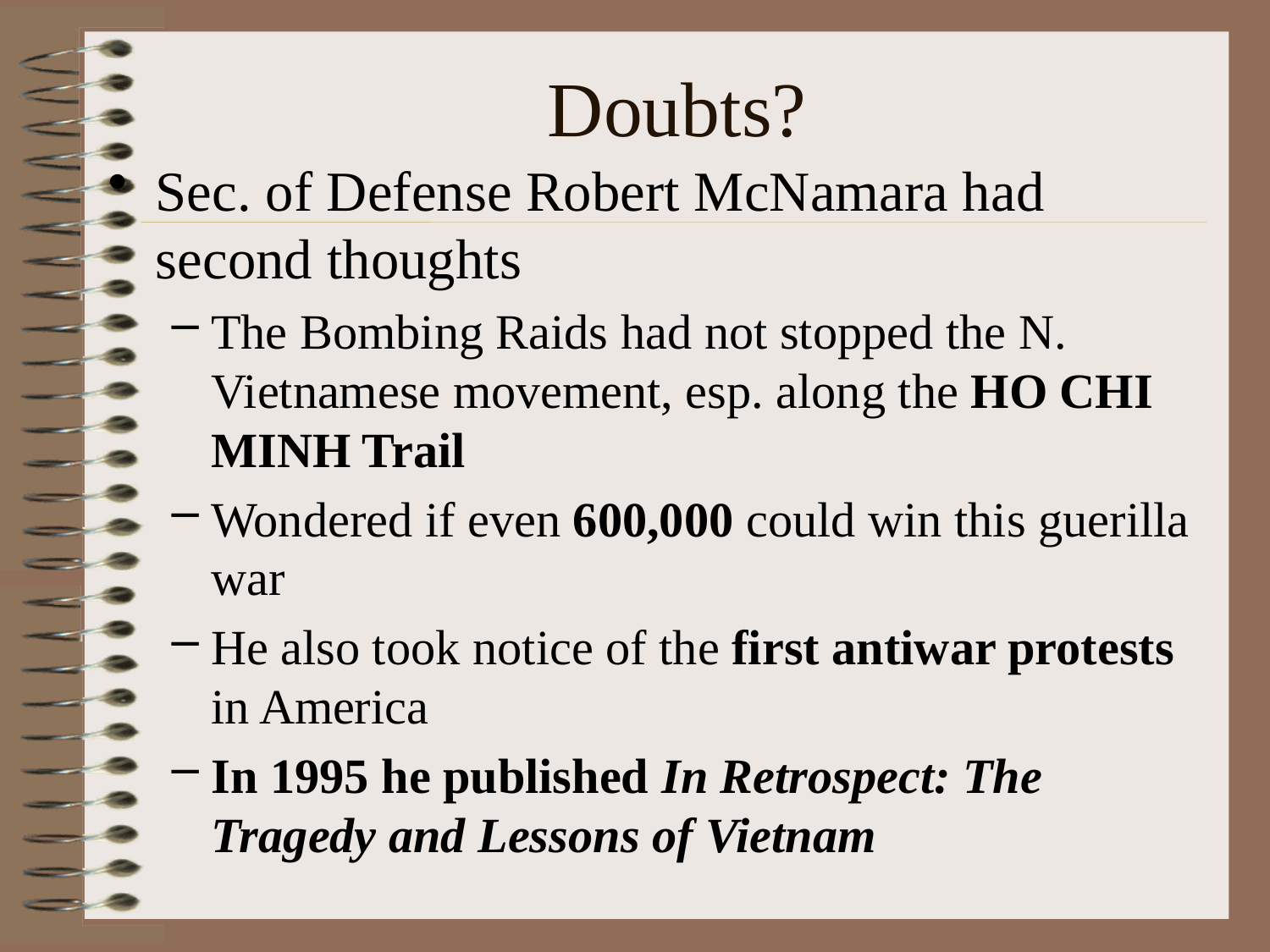

# Doubts?
Sec. of Defense Robert McNamara had second thoughts
The Bombing Raids had not stopped the N. Vietnamese movement, esp. along the HO CHI MINH Trail
Wondered if even 600,000 could win this guerilla war
He also took notice of the first antiwar protests in America
In 1995 he published In Retrospect: The Tragedy and Lessons of Vietnam